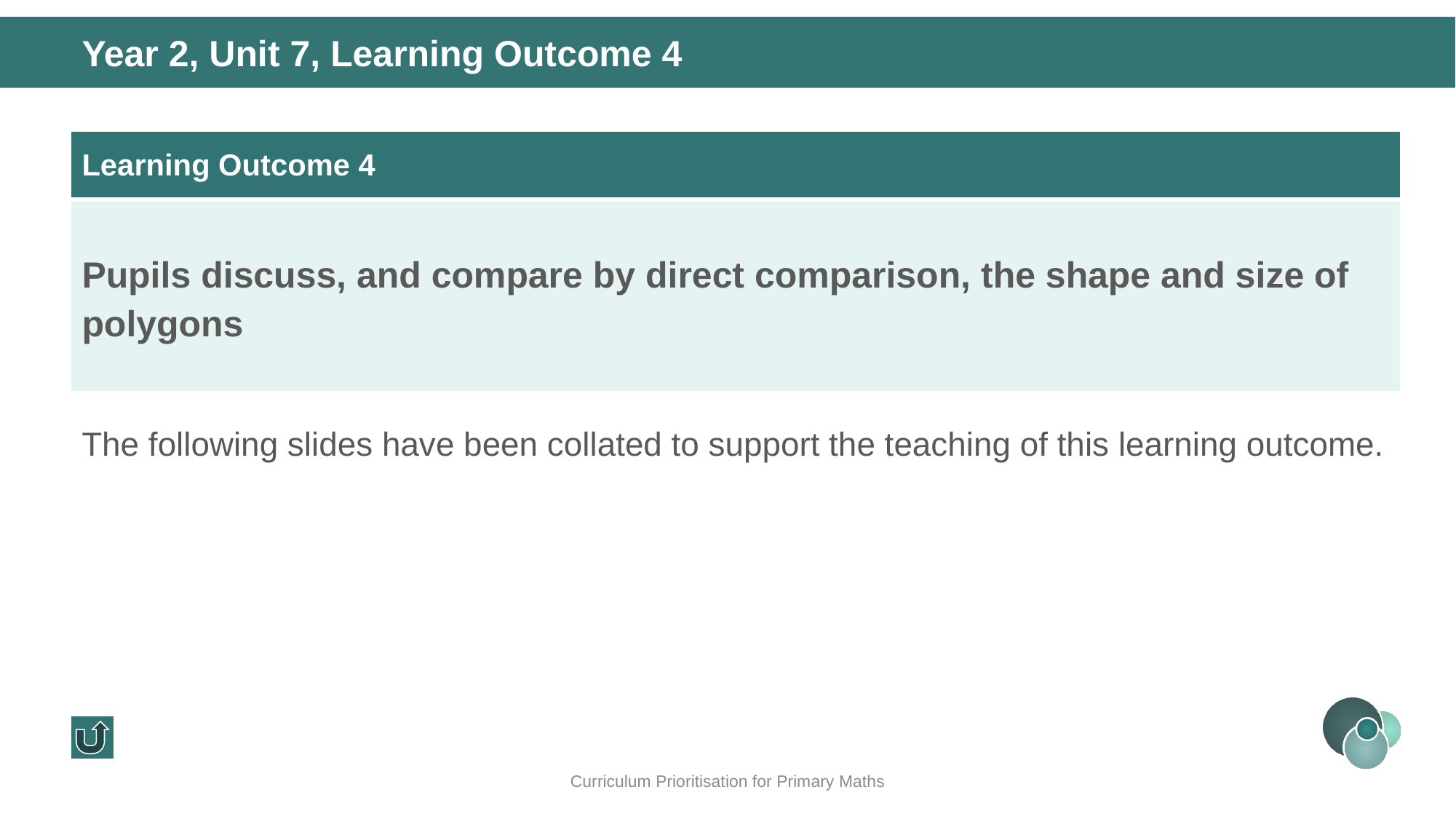

Year 2, Unit 7, Learning Outcome 4
| Learning Outcome 4 |
| --- |
| Pupils discuss, and compare by direct comparison, the shape and size of polygons |
The following slides have been collated to support the teaching of this learning outcome.

Curriculum Prioritisation for Primary Maths